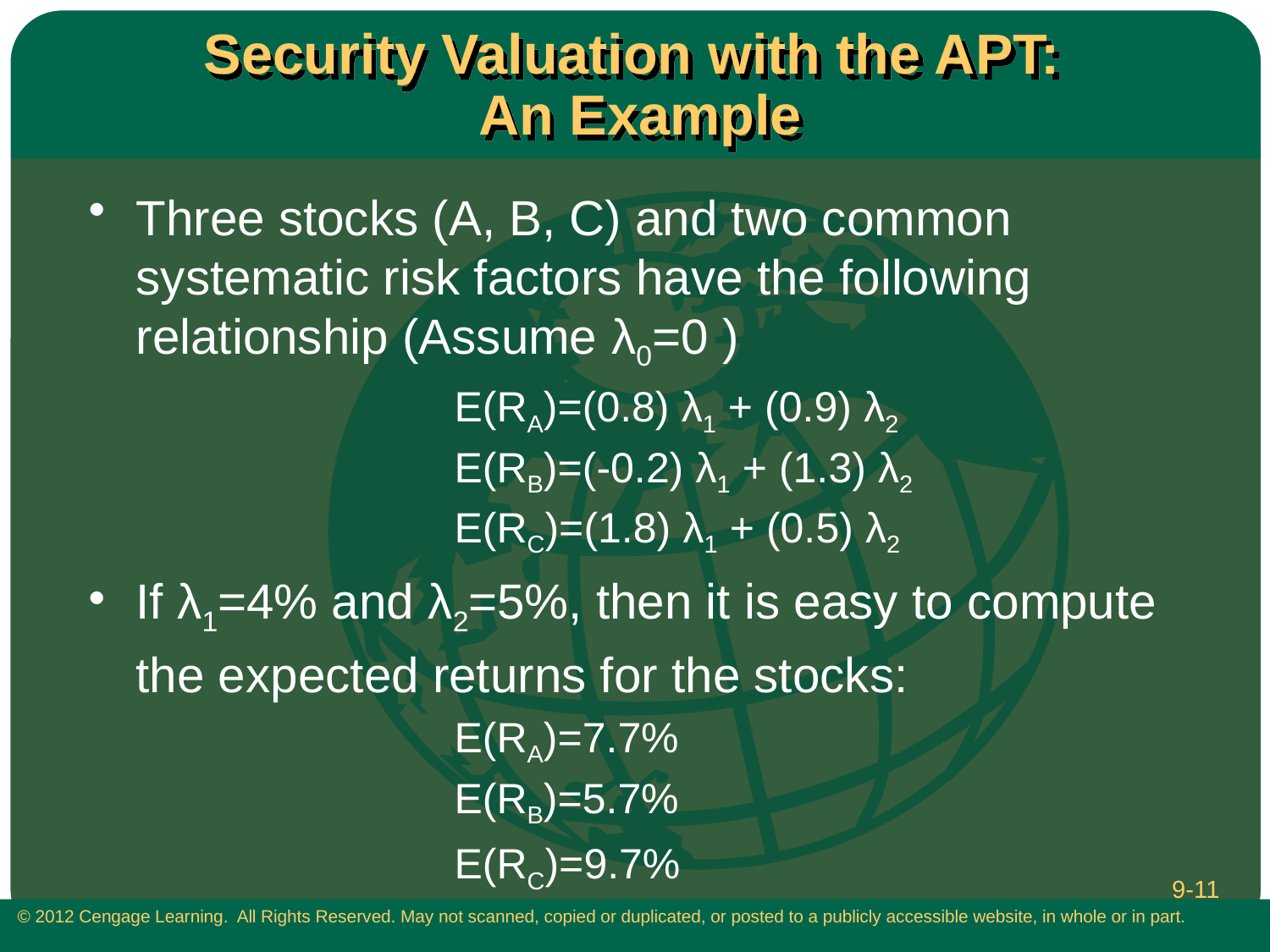

# Security Valuation with the APT: An Example
Three stocks (A, B, C) and two common systematic risk factors have the following relationship (Assume λ0=0 )
			E(RA)=(0.8) λ1 + (0.9) λ2
			E(RB)=(-0.2) λ1 + (1.3) λ2
			E(RC)=(1.8) λ1 + (0.5) λ2
If λ1=4% and λ2=5%, then it is easy to compute the expected returns for the stocks:
			E(RA)=7.7%
			E(RB)=5.7%
			E(RC)=9.7%
9-11
 © 2012 Cengage Learning.  All Rights Reserved. May not scanned, copied or duplicated, or posted to a publicly accessible website, in whole or in part.